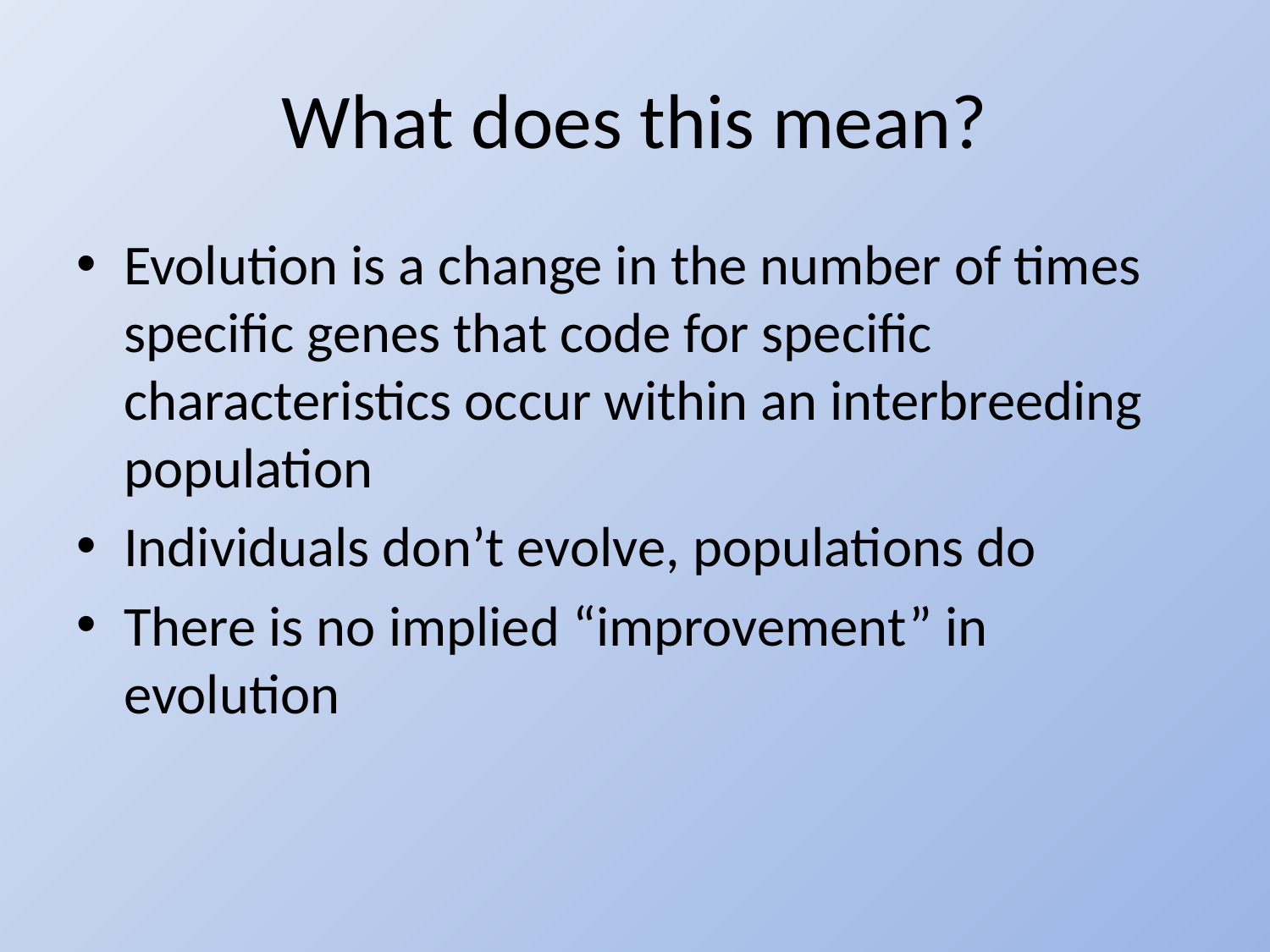

# What does this mean?
Evolution is a change in the number of times specific genes that code for specific characteristics occur within an interbreeding population
Individuals don’t evolve, populations do
There is no implied “improvement” in evolution